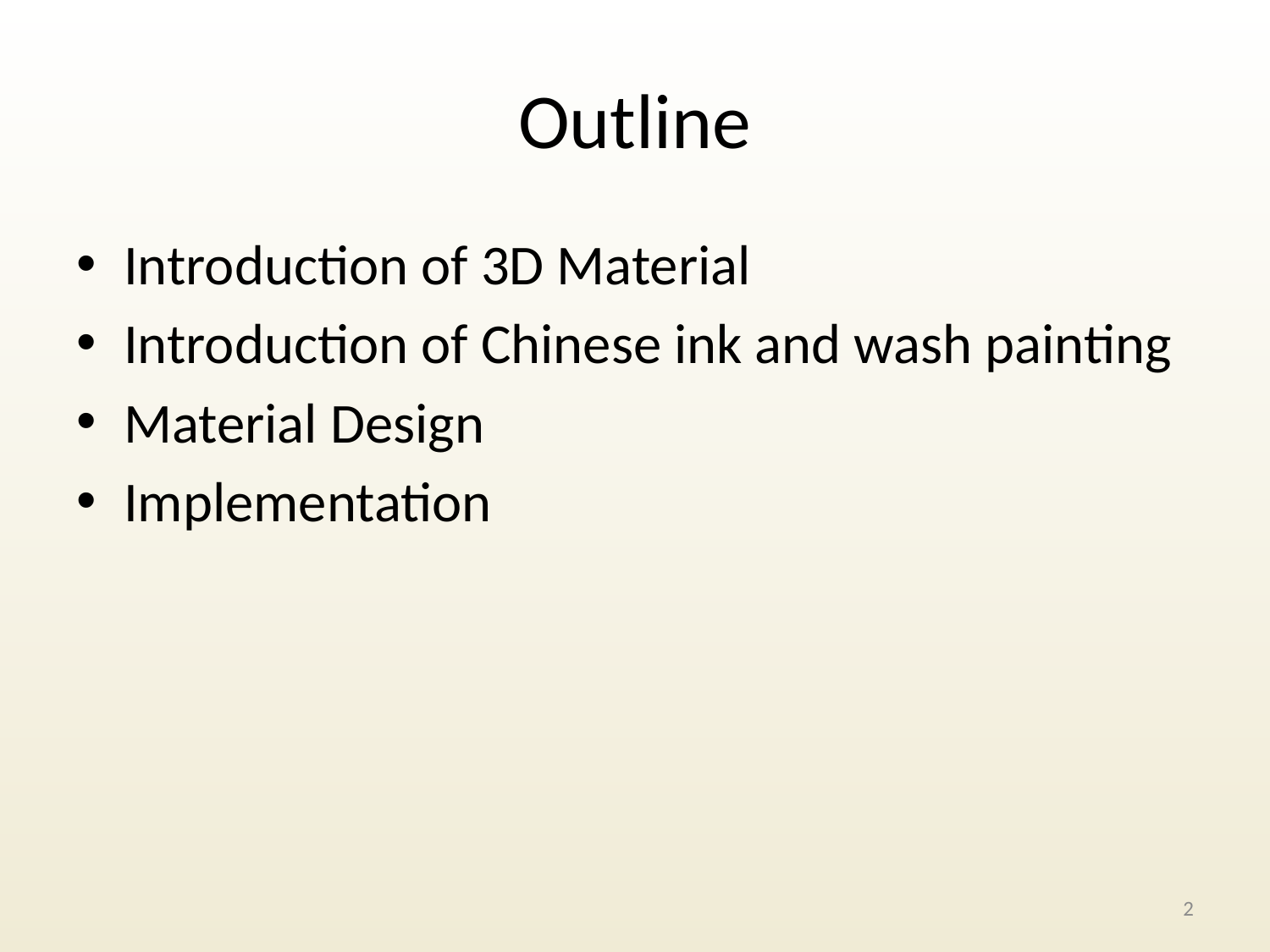

# Outline
Introduction of 3D Material
Introduction of Chinese ink and wash painting
Material Design
Implementation
2